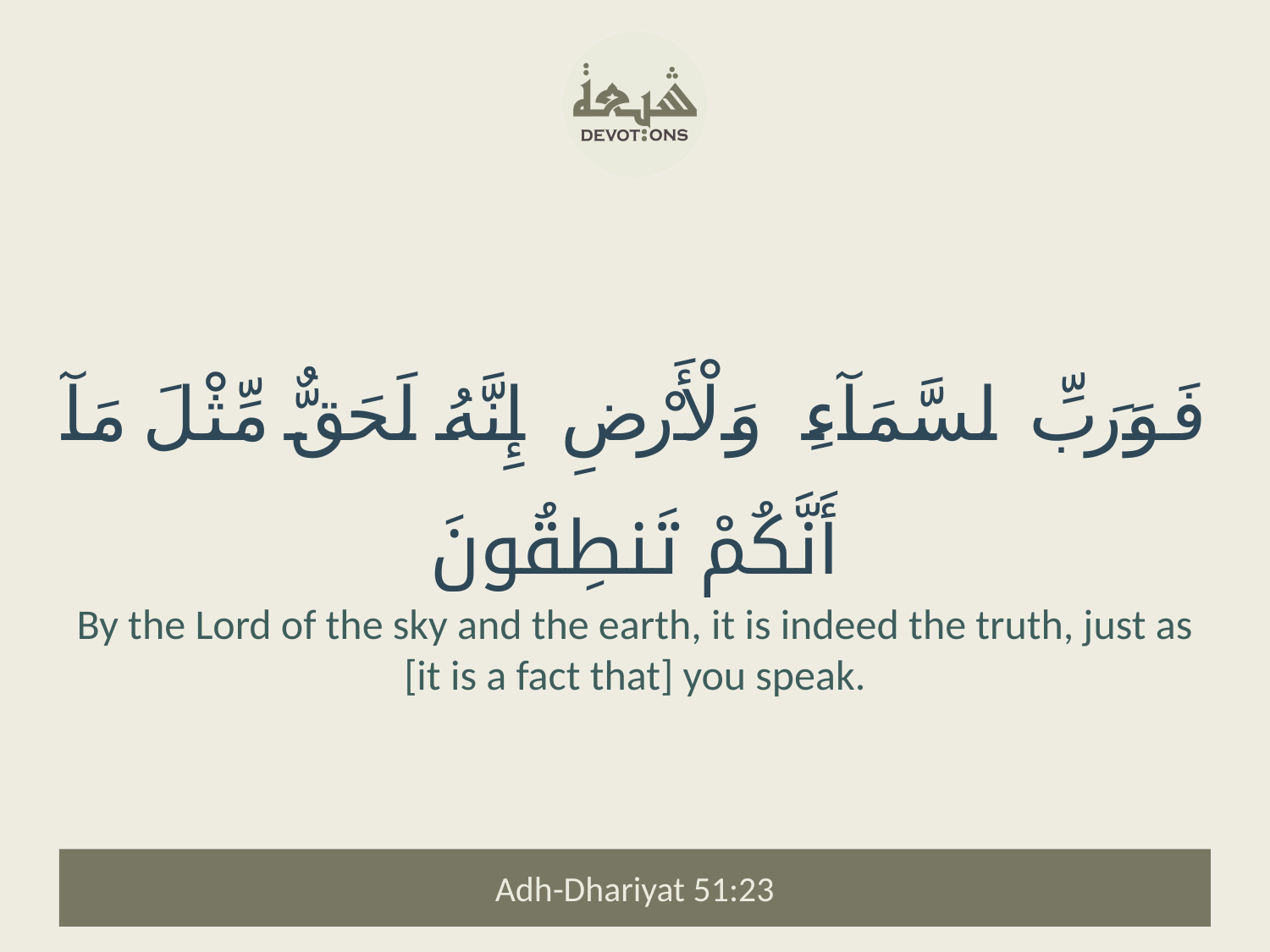

فَوَرَبِّ ٱلسَّمَآءِ وَٱلْأَرْضِ إِنَّهُۥ لَحَقٌّ مِّثْلَ مَآ أَنَّكُمْ تَنطِقُونَ
By the Lord of the sky and the earth, it is indeed the truth, just as [it is a fact that] you speak.
Adh-Dhariyat 51:23